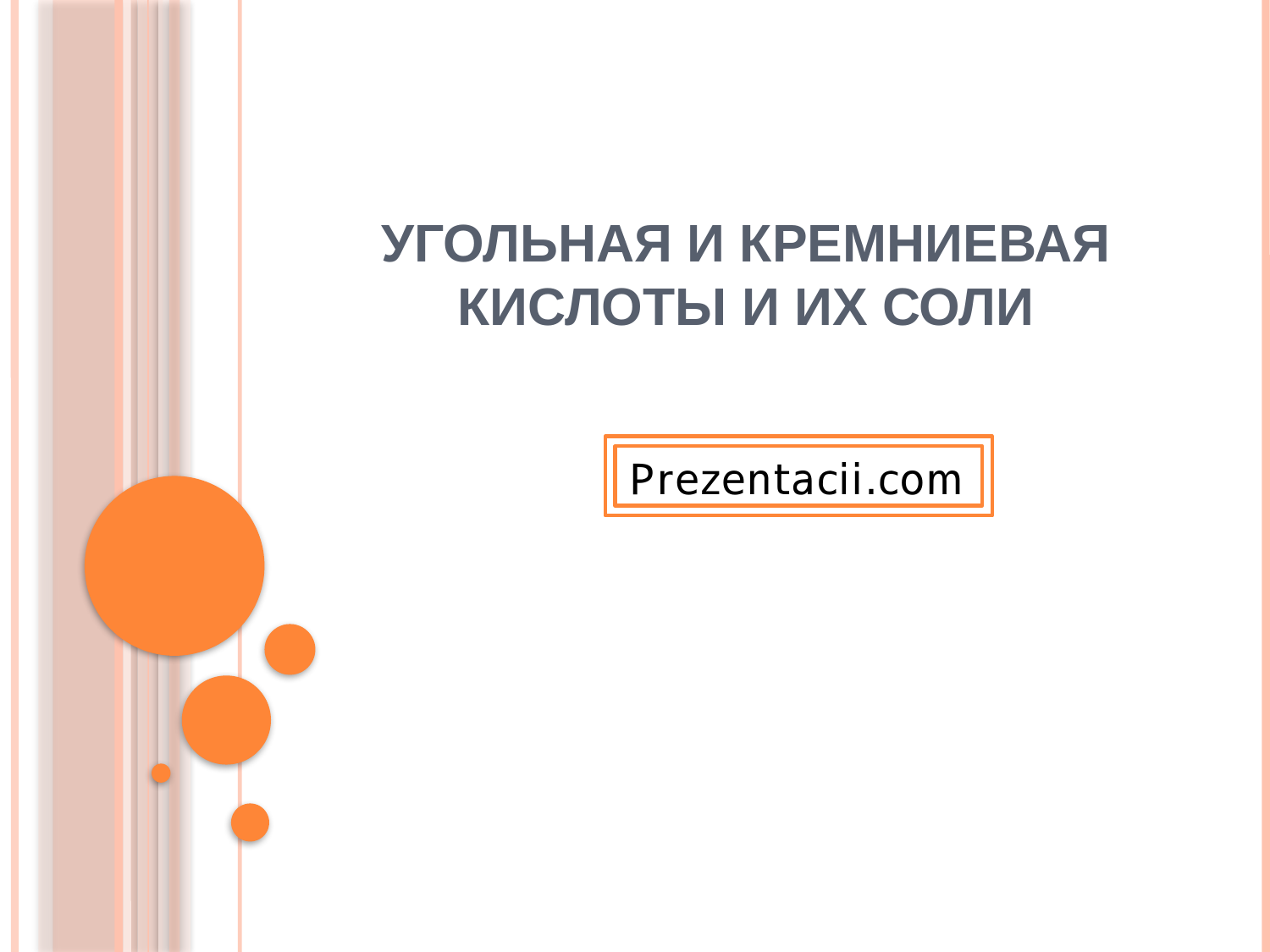

# Угольная и кремниевая кислоты и их соли
Prezentacii.com